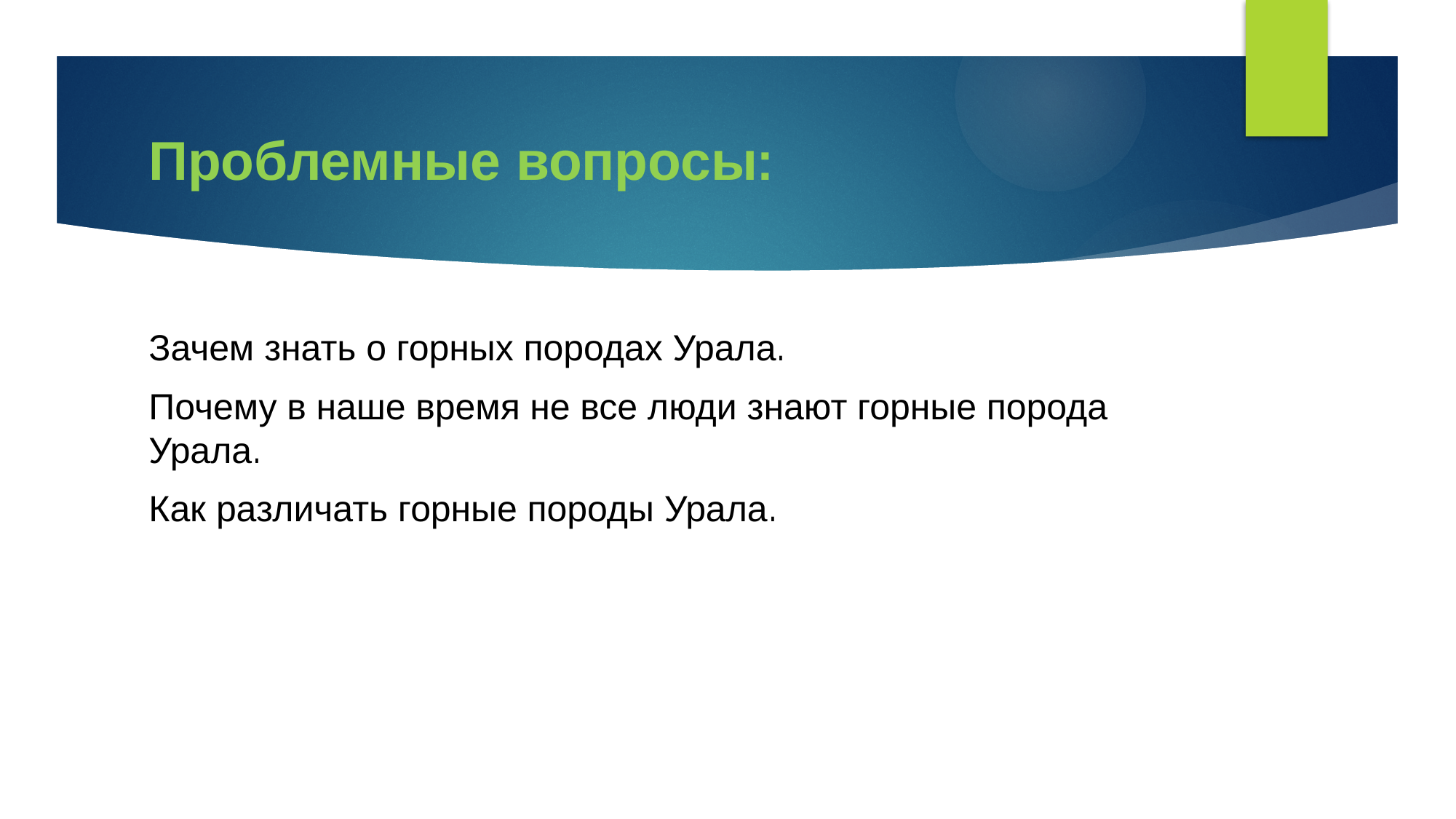

# Проблемные вопросы:
Зачем знать о горных породах Урала.
Почему в наше время не все люди знают горные порода Урала.
Как различать горные породы Урала.